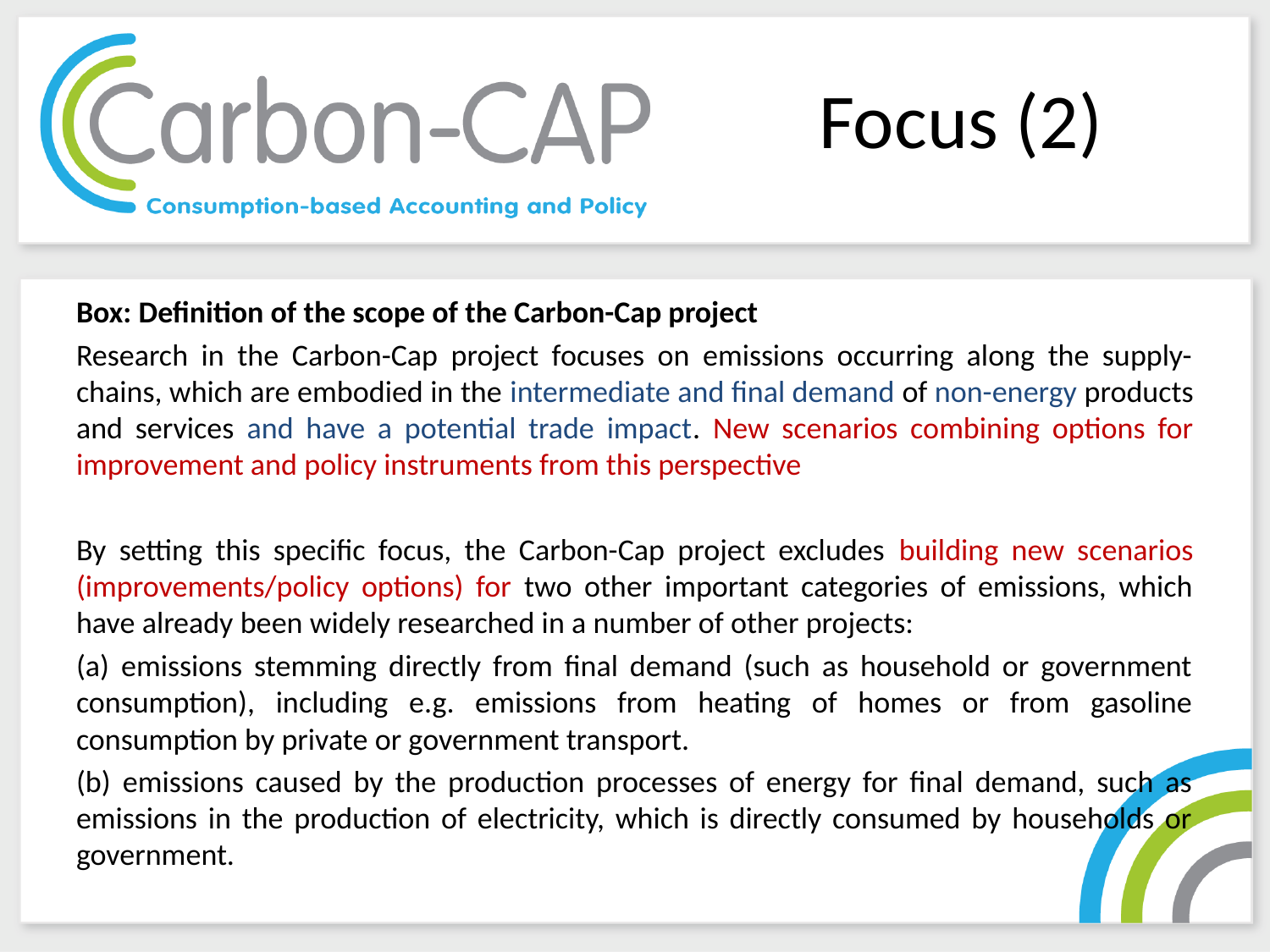

# Focus (2)
Box: Definition of the scope of the Carbon-Cap project
Research in the Carbon-Cap project focuses on emissions occurring along the supply-chains, which are embodied in the intermediate and final demand of non-energy products and services and have a potential trade impact. New scenarios combining options for improvement and policy instruments from this perspective

By setting this specific focus, the Carbon-Cap project excludes building new scenarios (improvements/policy options) for two other important categories of emissions, which have already been widely researched in a number of other projects:
(a) emissions stemming directly from final demand (such as household or government consumption), including e.g. emissions from heating of homes or from gasoline consumption by private or government transport.
(b) emissions caused by the production processes of energy for final demand, such as emissions in the production of electricity, which is directly consumed by households or government.